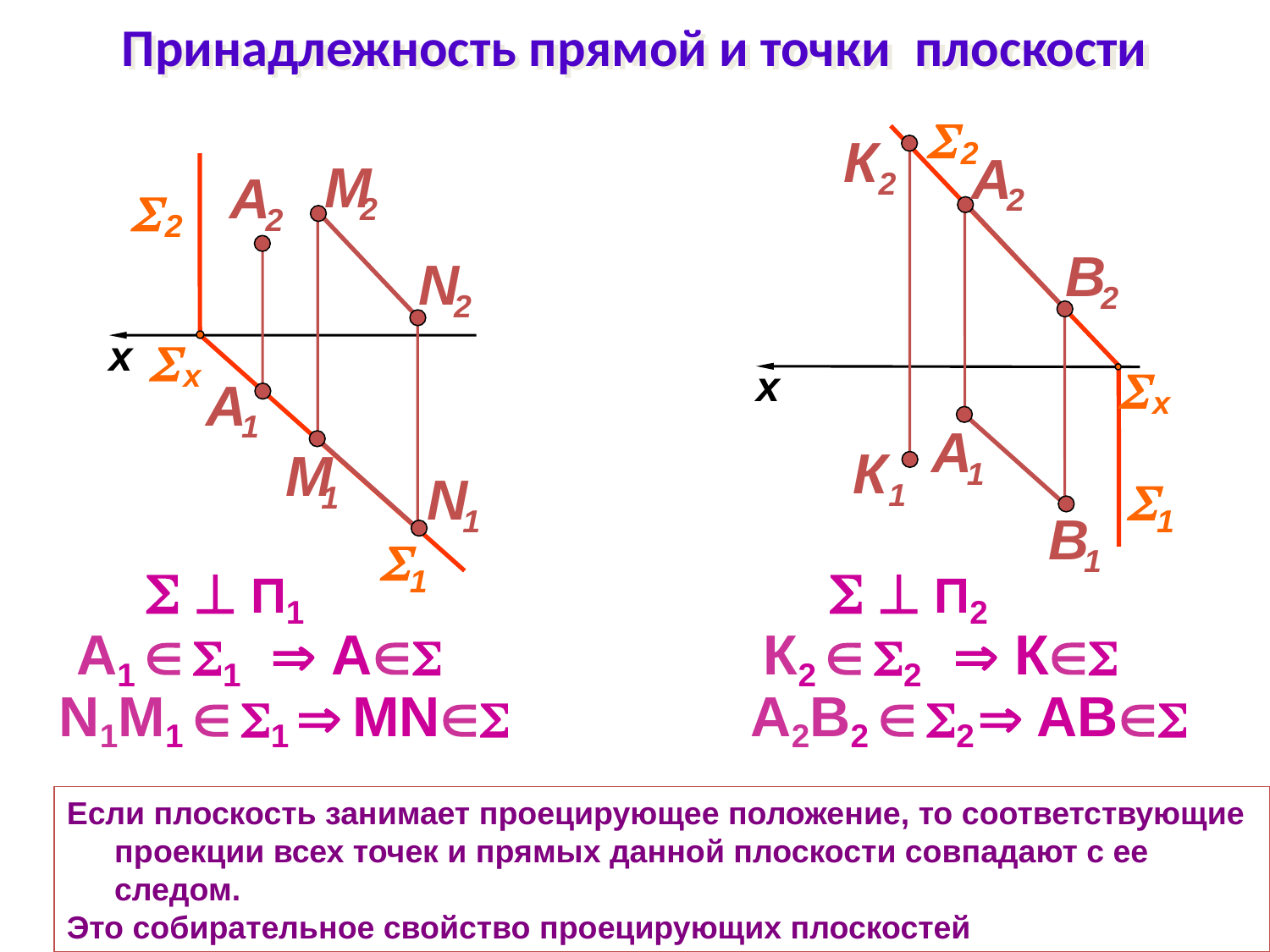

# Принадлежность прямой и точки  плоскости
Σ
2
К
2

К
1

А
2

В
2

А
1

В
1
М
2

N
2

М
1

N
1

А
2

А
1

Σ
2
x
Σ
х

Σ
х
x

Σ
1
Σ
1
Σ ⊥ П1
Σ ⊥ П2
⇒ А∈Σ
A1 ∈ Σ1
⇒ К∈Σ
К2 ∈ Σ2
N1M1 ∈ Σ1
⇒
 MN∈Σ
А2В2 ∈ Σ2
⇒
 АВ∈Σ
Если плоскость занимает проецирующее положение, то соответствующие проекции всех точек и прямых данной плоскости совпадают с ее следом.
Это собирательное свойство проецирующих плоскостей